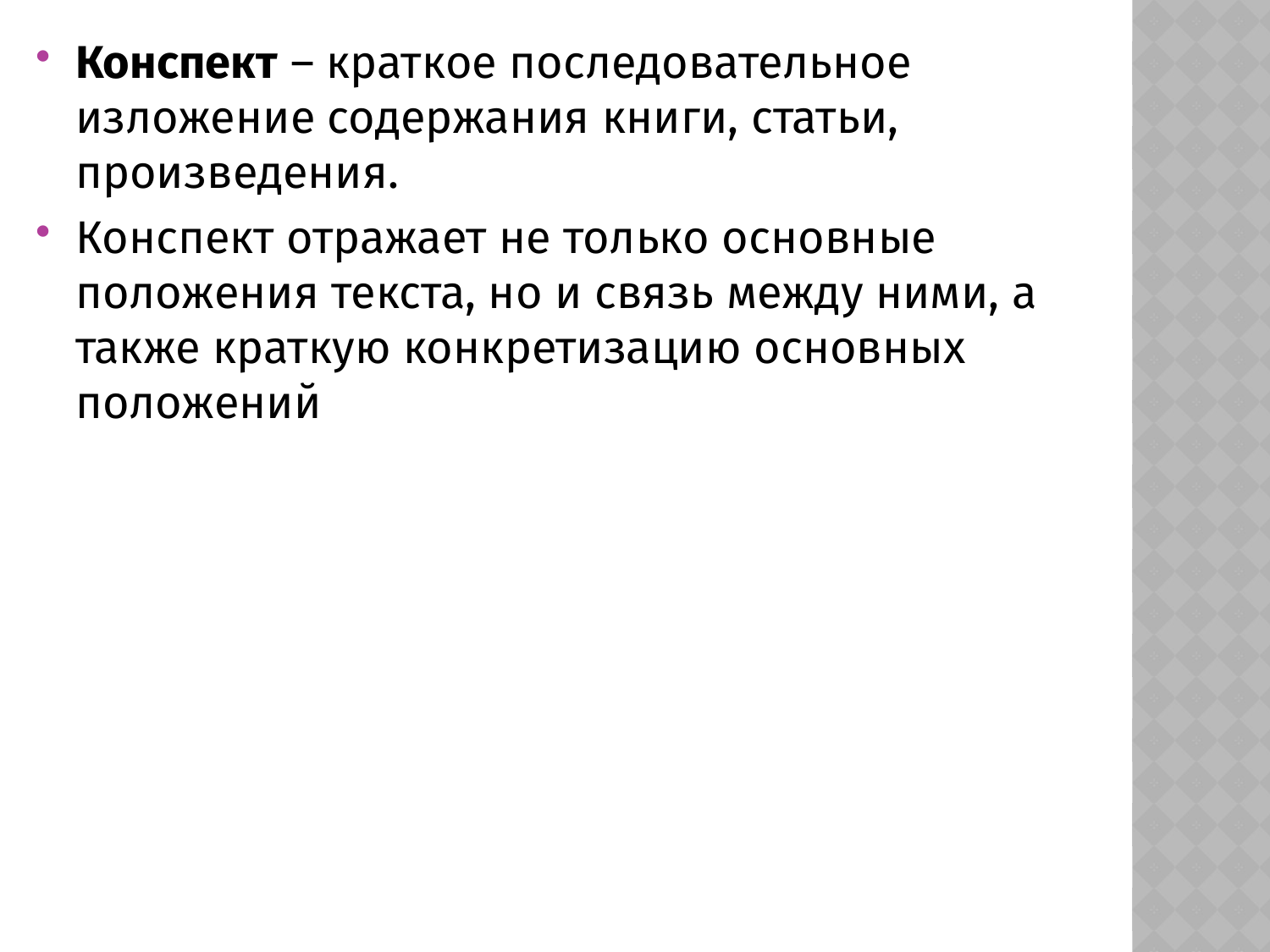

Конспект – краткое последовательное изложение содержания книги, статьи, произведения.
Конспект отражает не только основные положения текста, но и связь между ними, а также краткую конкретизацию основных положений